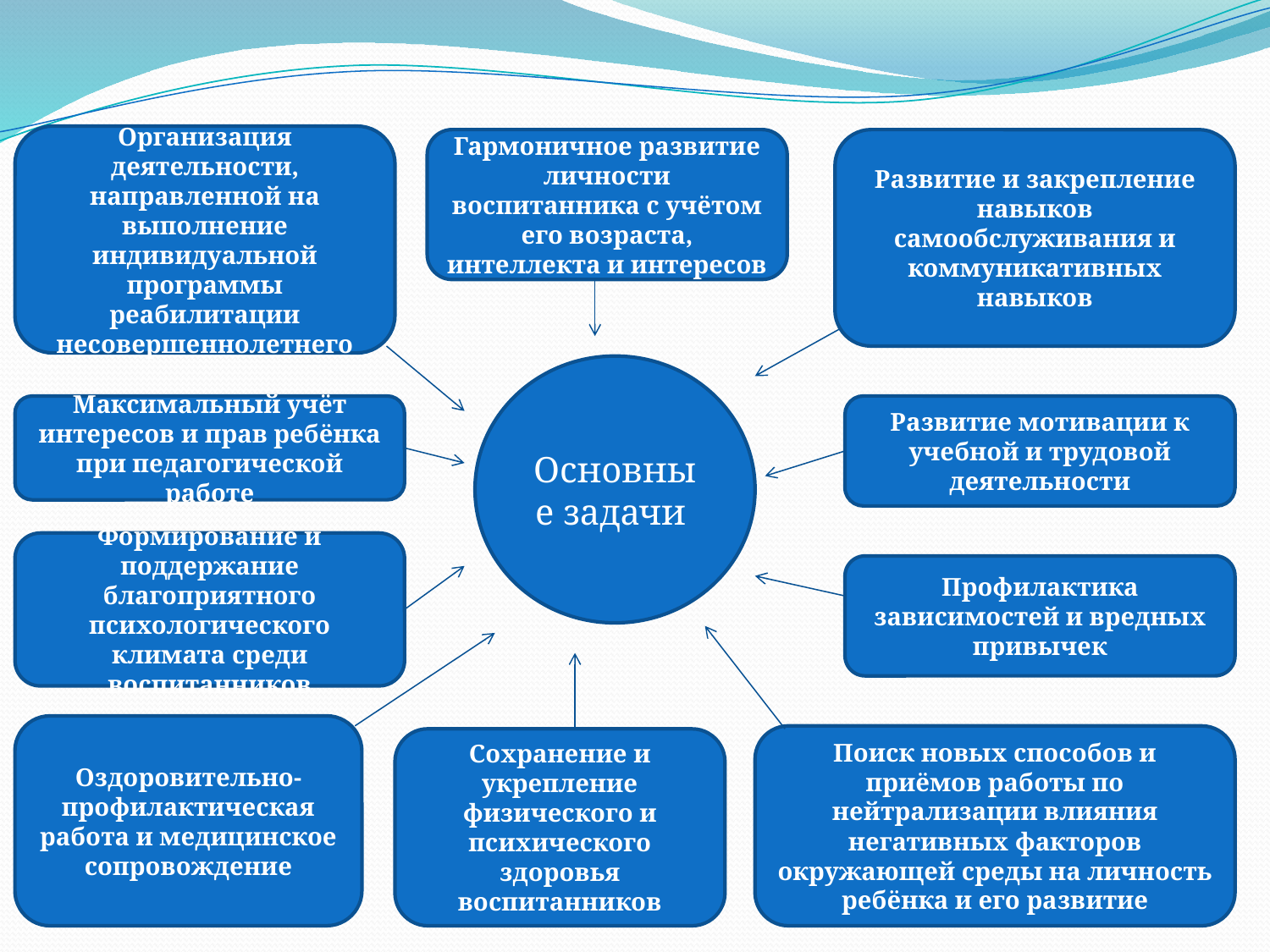

Организация деятельности, направленной на выполнение индивидуальной программы реабилитации несовершеннолетнего
Гармоничное развитие личности воспитанника с учётом его возраста, интеллекта и интересов
Развитие и закрепление навыков самообслуживания и коммуникативных навыков
Основные задачи
Максимальный учёт интересов и прав ребёнка при педагогической работе
Развитие мотивации к учебной и трудовой деятельности
Формирование и поддержание благоприятного психологического климата среди воспитанников
Профилактика зависимостей и вредных привычек
Оздоровительно-профилактическая работа и медицинское сопровождение
Поиск новых способов и приёмов работы по нейтрализации влияния негативных факторов окружающей среды на личность ребёнка и его развитие
Сохранение и укрепление физического и психического здоровья воспитанников